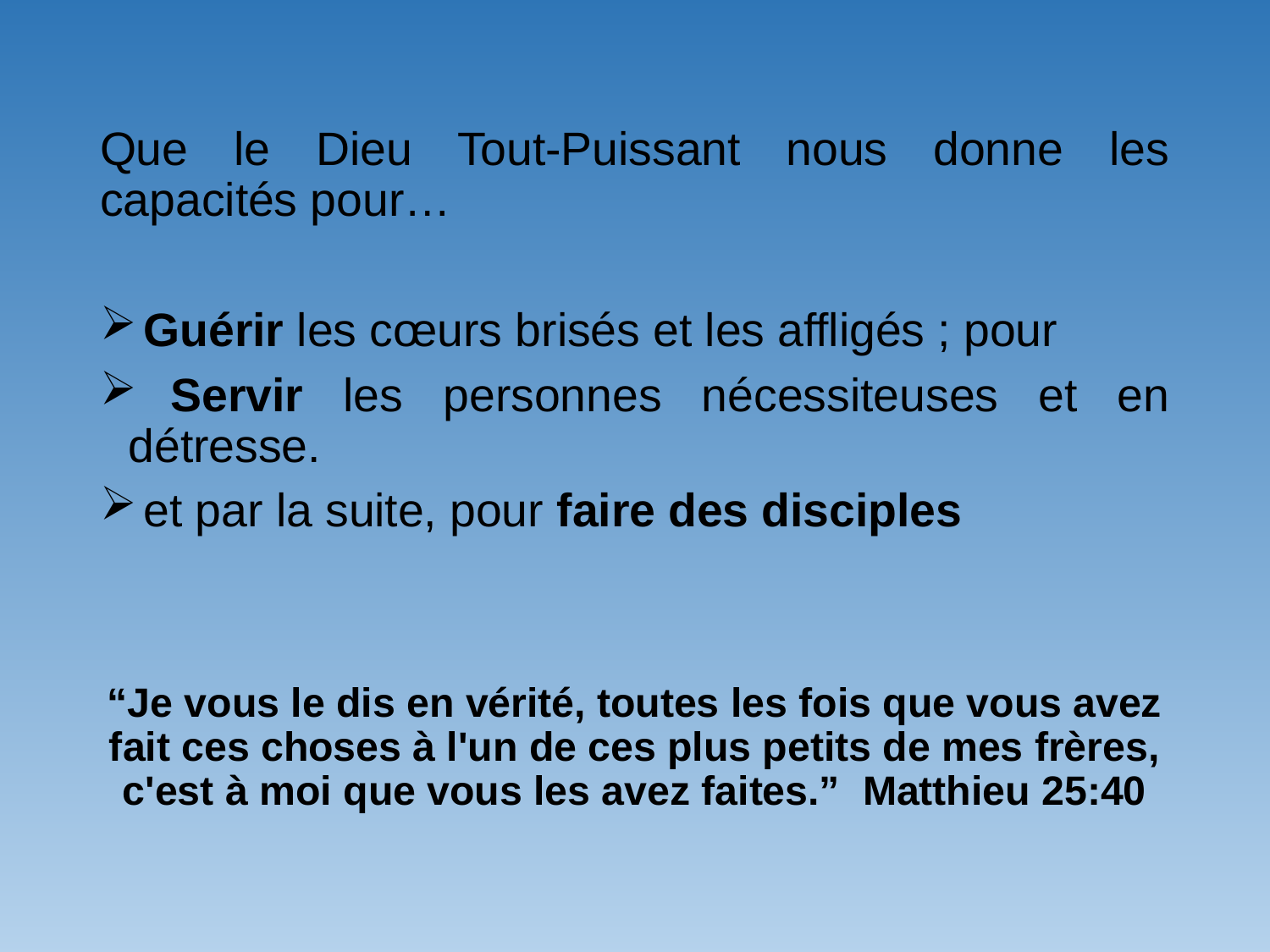

Que le Dieu Tout-Puissant nous donne les capacités pour…

 Guérir les cœurs brisés et les affligés ; pour
 Servir les personnes nécessiteuses et en détresse.
 et par la suite, pour faire des disciples

“Je vous le dis en vérité, toutes les fois que vous avez fait ces choses à l'un de ces plus petits de mes frères, c'est à moi que vous les avez faites.”  Matthieu 25:40